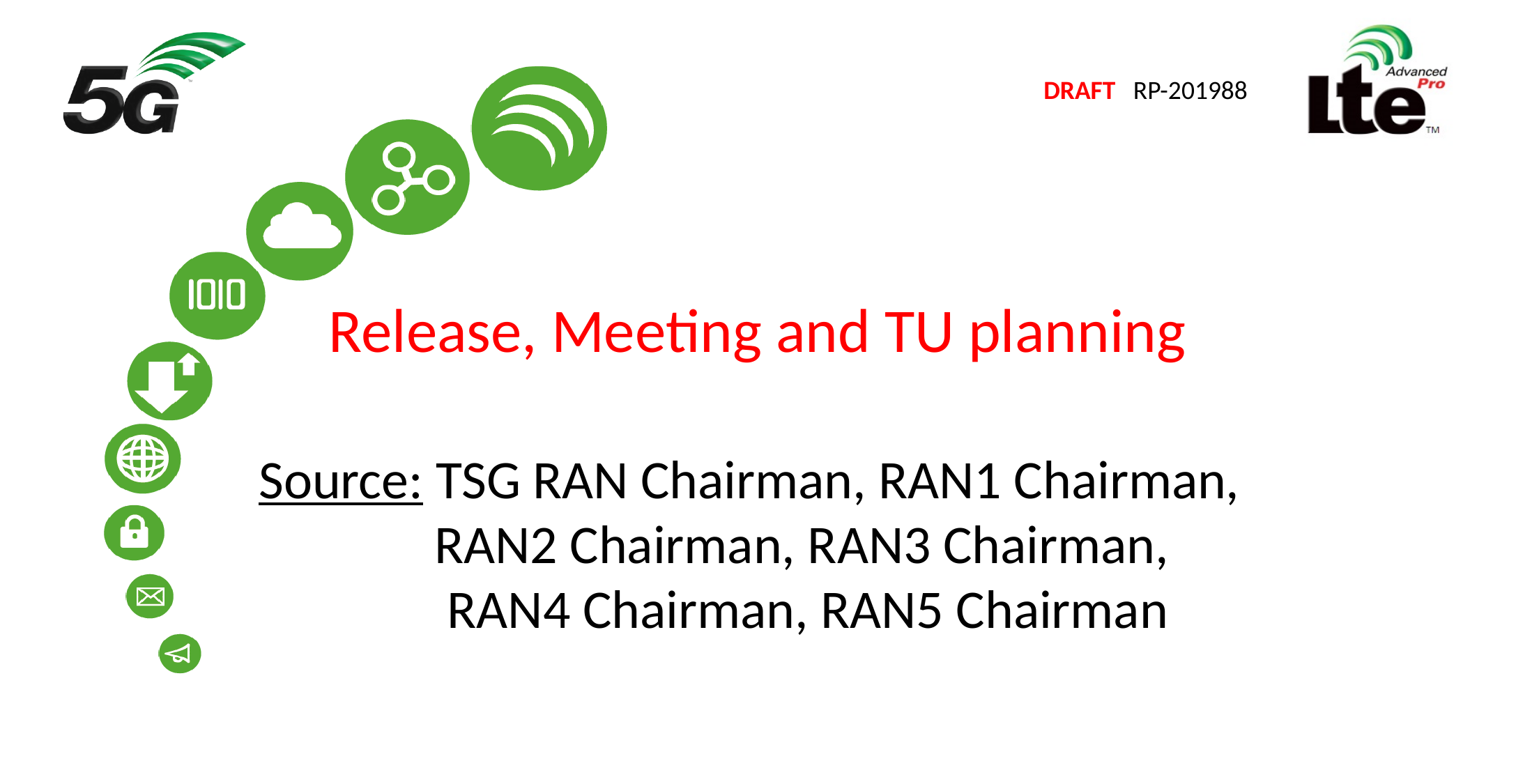

DRAFT   RP-201988
# Release, Meeting and TU planning
Source: TSG RAN Chairman, RAN1 Chairman, 	RAN2 Chairman, RAN3 Chairman,
	RAN4 Chairman, RAN5 Chairman